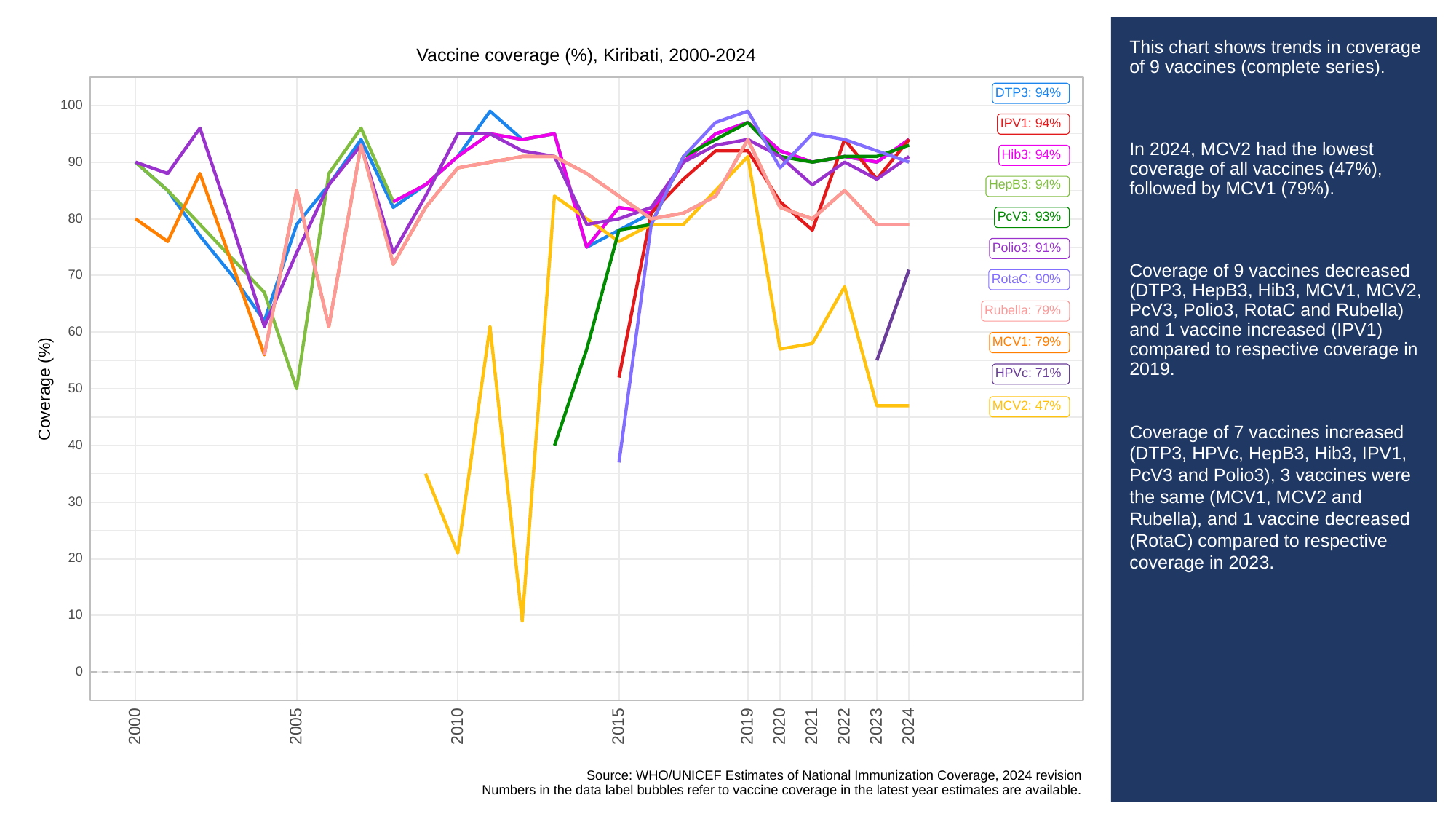

# This chart shows trends in coverage of 9 vaccines (complete series).

In 2024, MCV2 had the lowest coverage of all vaccines (47%), followed by MCV1 (79%).

Coverage of 9 vaccines decreased (DTP3, HepB3, Hib3, MCV1, MCV2, PcV3, Polio3, RotaC and Rubella) and 1 vaccine increased (IPV1) compared to respective coverage in 2019.

Coverage of 7 vaccines increased (DTP3, HPVc, HepB3, Hib3, IPV1, PcV3 and Polio3), 3 vaccines were the same (MCV1, MCV2 and Rubella), and 1 vaccine decreased (RotaC) compared to respective coverage in 2023.

Vaccine coverage (%), Kiribati, 2000-2024

DTP3: 94%

100

IPV1: 94%

Hib3: 94%

90

HepB3: 94%

PcV3: 93%
80

Polio3: 91%

70

RotaC: 90%

Rubella: 79%
60

MCV1: 79%

HPVc: 71%
Coverage (%)
50

MCV2: 47%

40

30

20

10

0

2023
2000
2005
2010
2015
2019
2020
2021
2022
2024
Source: WHO/UNICEF Estimates of National Immunization Coverage, 2024 revision
Numbers in the data label bubbles refer to vaccine coverage in the latest year estimates are available.